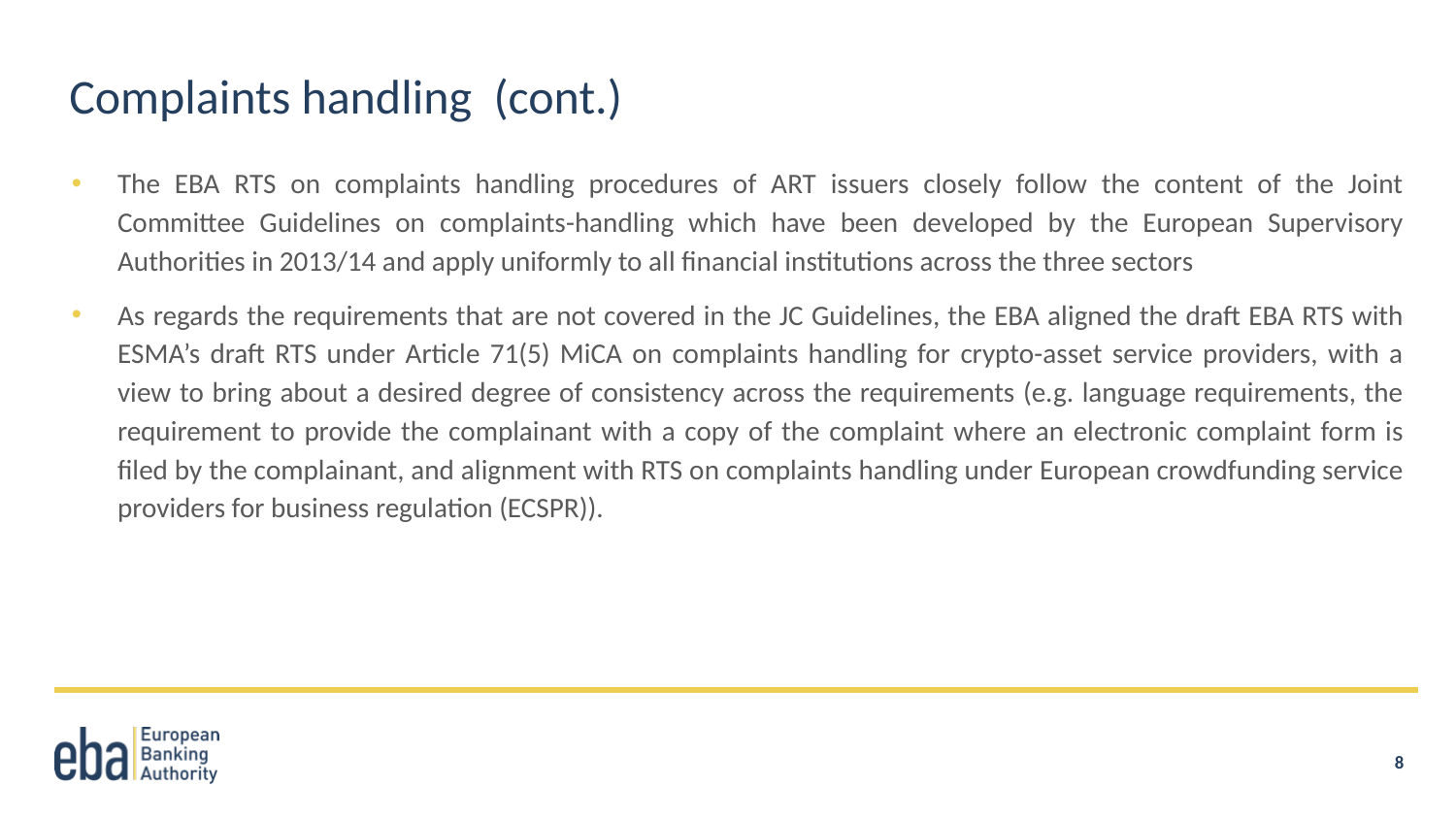

# Complaints handling  (cont.)
The EBA RTS on complaints handling procedures of ART issuers closely follow the content of the Joint Committee Guidelines on complaints-handling which have been developed by the European Supervisory Authorities in 2013/14 and apply uniformly to all financial institutions across the three sectors
As regards the requirements that are not covered in the JC Guidelines, the EBA aligned the draft EBA RTS with ESMA’s draft RTS under Article 71(5) MiCA on complaints handling for crypto-asset service providers, with a view to bring about a desired degree of consistency across the requirements (e.g. language requirements, the requirement to provide the complainant with a copy of the complaint where an electronic complaint form is filed by the complainant, and alignment with RTS on complaints handling under European crowdfunding service providers for business regulation (ECSPR)).
8